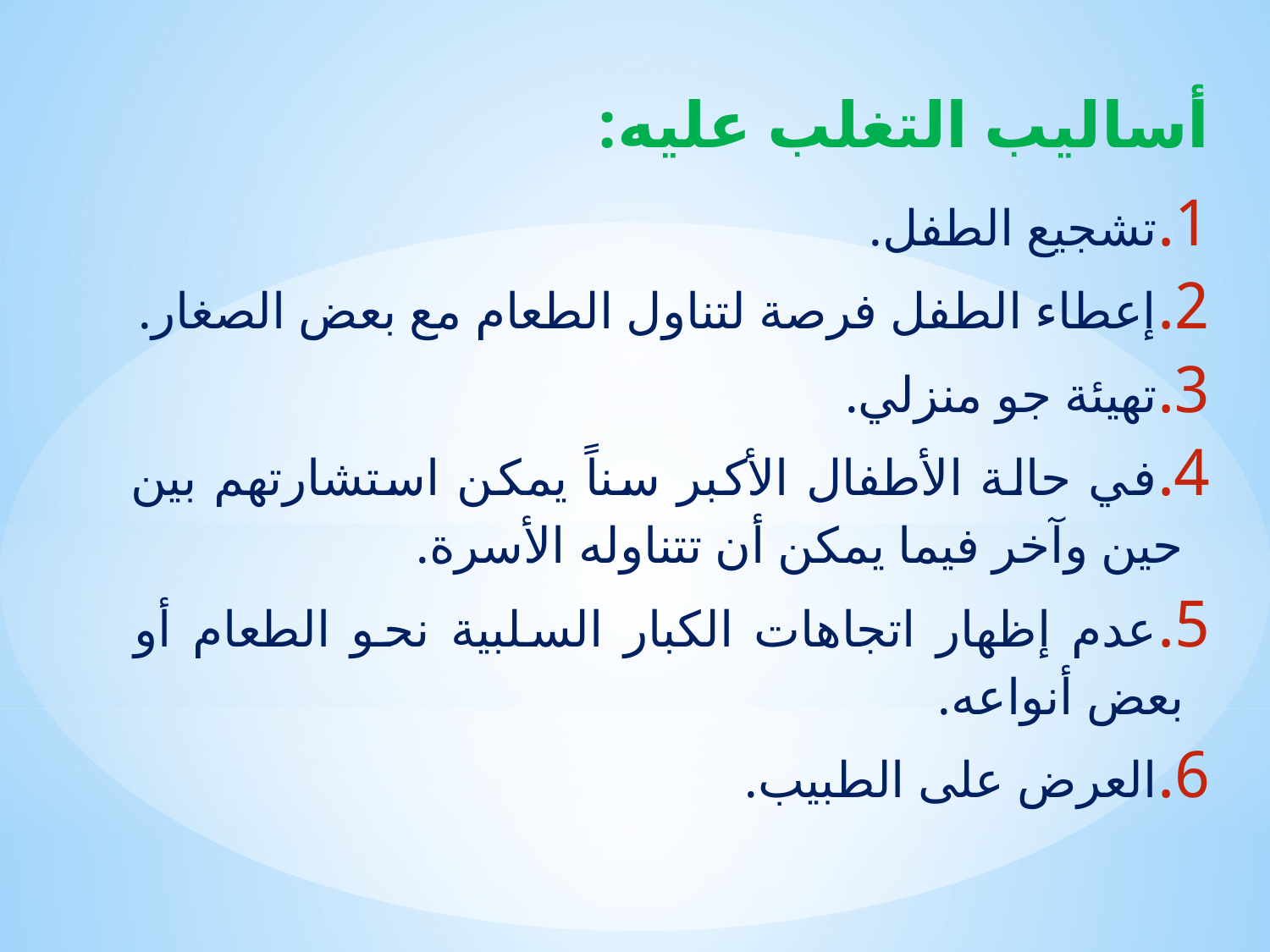

أساليب التغلب عليه:
تشجيع الطفل.
إعطاء الطفل فرصة لتناول الطعام مع بعض الصغار.
تهيئة جو منزلي.
في حالة الأطفال الأكبر سناً يمكن استشارتهم بين حين وآخر فيما يمكن أن تتناوله الأسرة.
عدم إظهار اتجاهات الكبار السلبية نحو الطعام أو بعض أنواعه.
العرض على الطبيب.